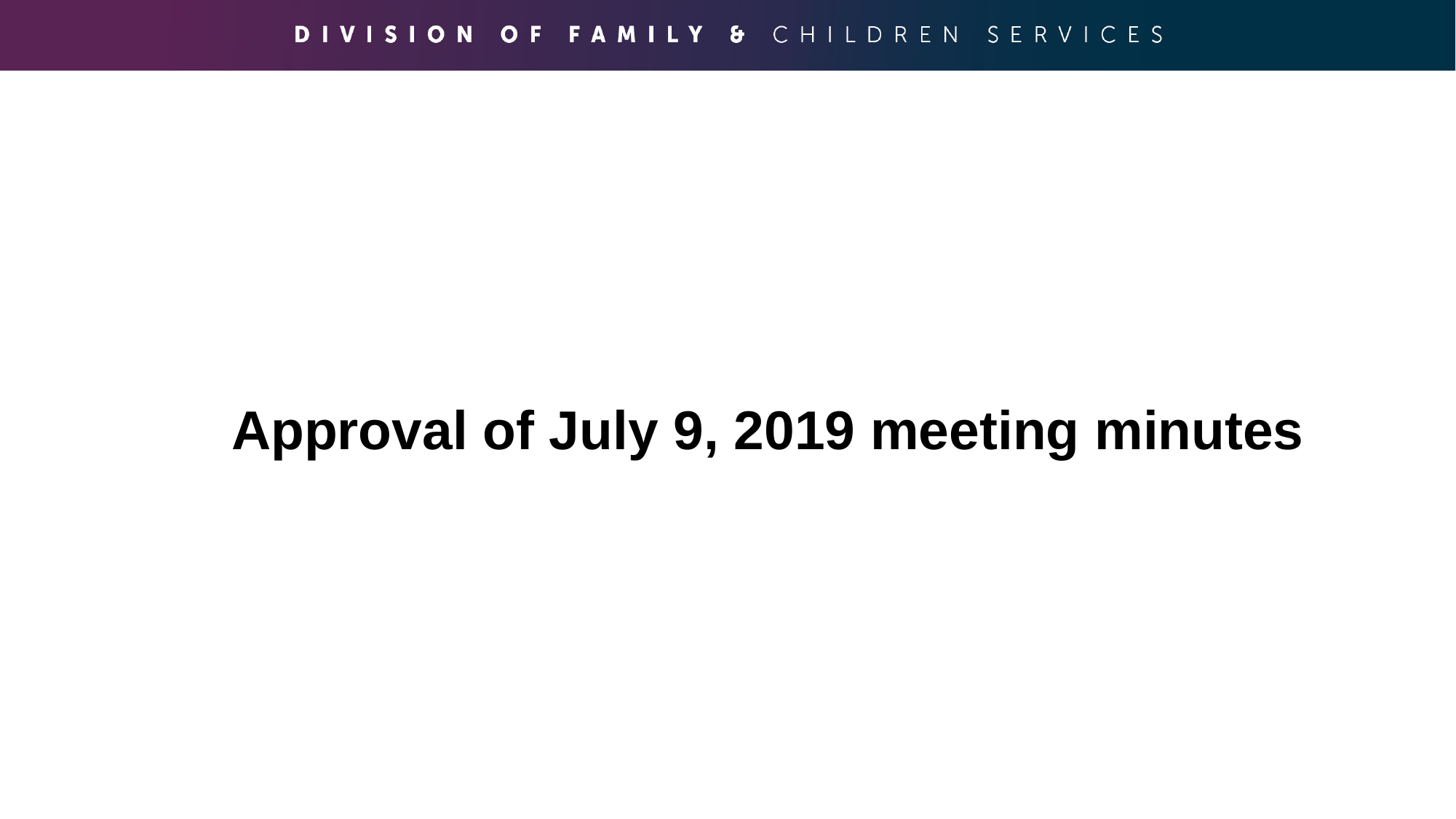

Approval of July 9, 2019 meeting minutes